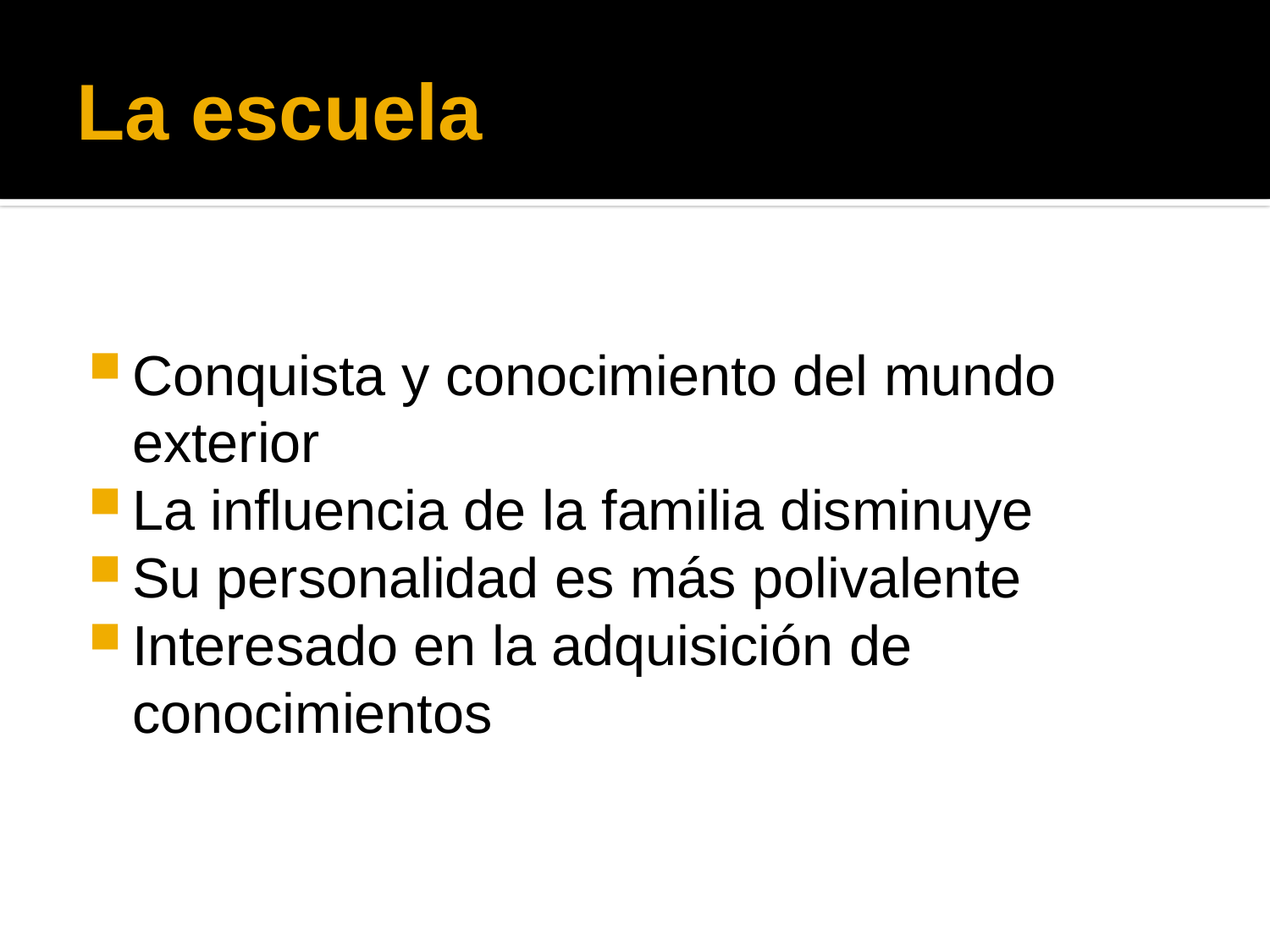

# La escuela
Conquista y conocimiento del mundo exterior
La influencia de la familia disminuye
Su personalidad es más polivalente
Interesado en la adquisición de conocimientos